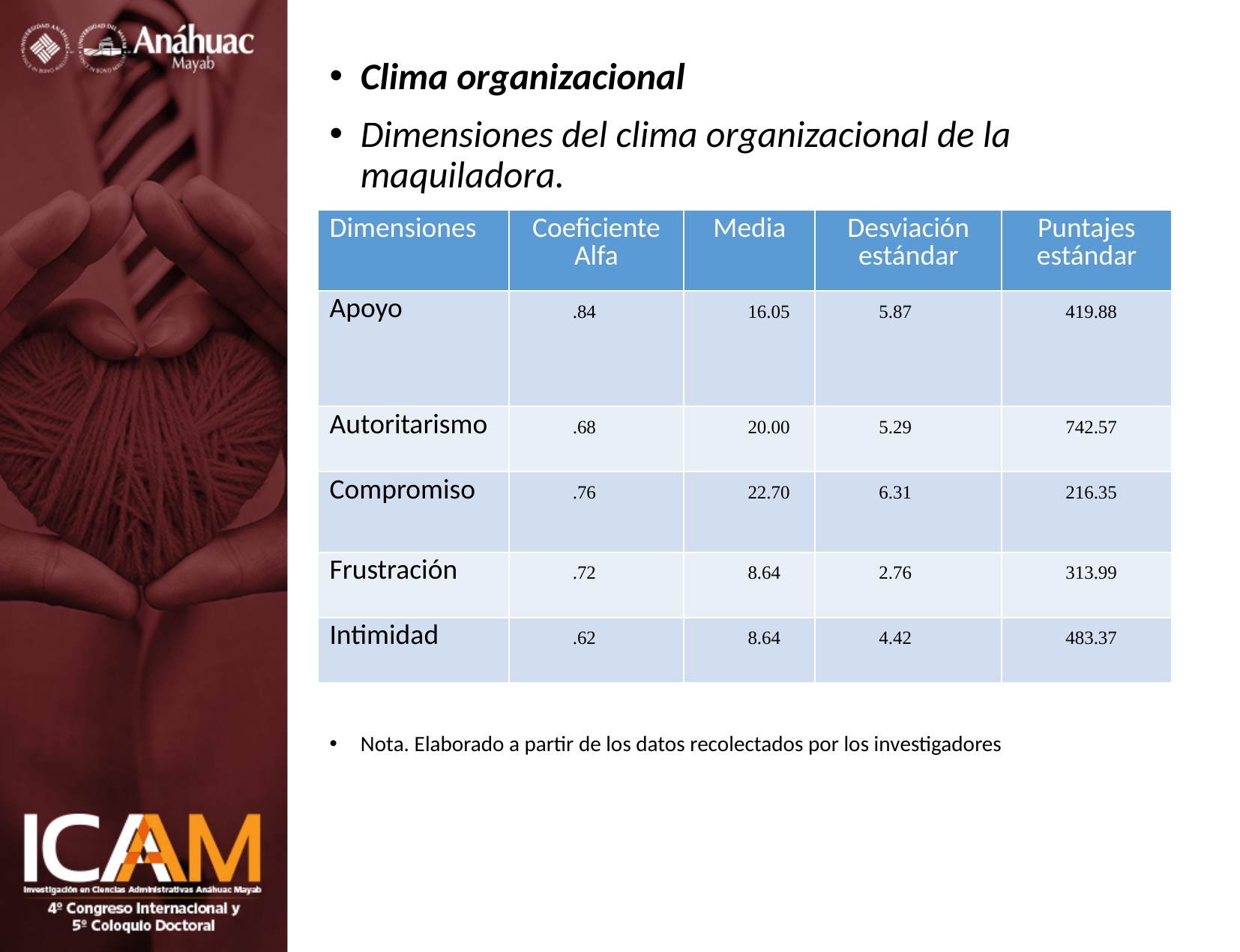

Clima organizacional
Dimensiones del clima organizacional de la maquiladora.

Nota. Elaborado a partir de los datos recolectados por los investigadores
| Dimensiones | Coeficiente Alfa | Media | Desviación estándar | Puntajes estándar |
| --- | --- | --- | --- | --- |
| Apoyo | .84 | 16.05 | 5.87 | 419.88 |
| Autoritarismo | .68 | 20.00 | 5.29 | 742.57 |
| Compromiso | .76 | 22.70 | 6.31 | 216.35 |
| Frustración | .72 | 8.64 | 2.76 | 313.99 |
| Intimidad | .62 | 8.64 | 4.42 | 483.37 |